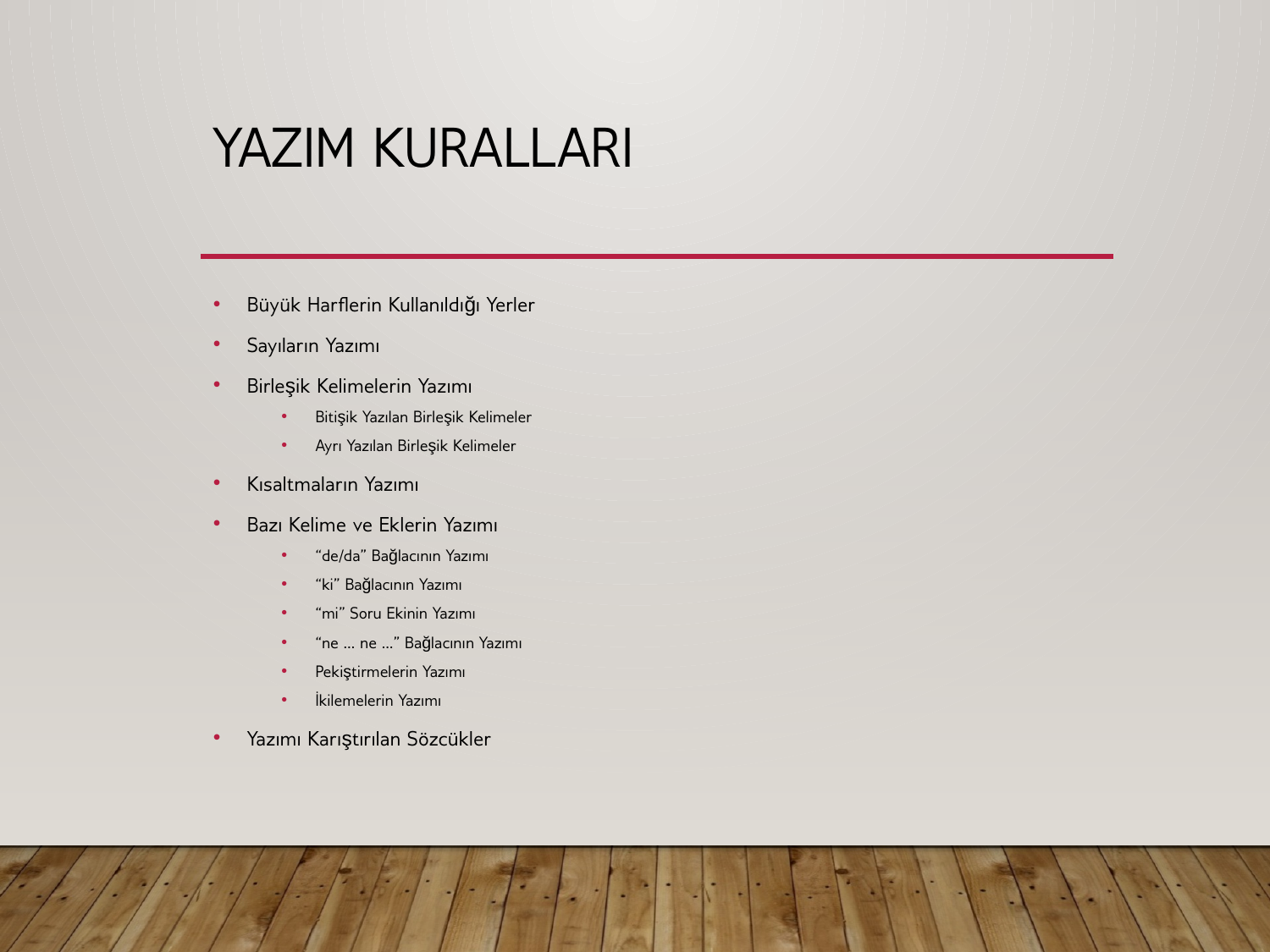

# YAZIM KURALLARI
Büyük Harflerin Kullanıldığı Yerler
Sayıların Yazımı
Birleşik Kelimelerin Yazımı
Bitişik Yazılan Birleşik Kelimeler
Ayrı Yazılan Birleşik Kelimeler
Kısaltmaların Yazımı
Bazı Kelime ve Eklerin Yazımı
“de/da” Bağlacının Yazımı
“ki” Bağlacının Yazımı
“mi” Soru Ekinin Yazımı
“ne … ne …” Bağlacının Yazımı
Pekiştirmelerin Yazımı
İkilemelerin Yazımı
Yazımı Karıştırılan Sözcükler